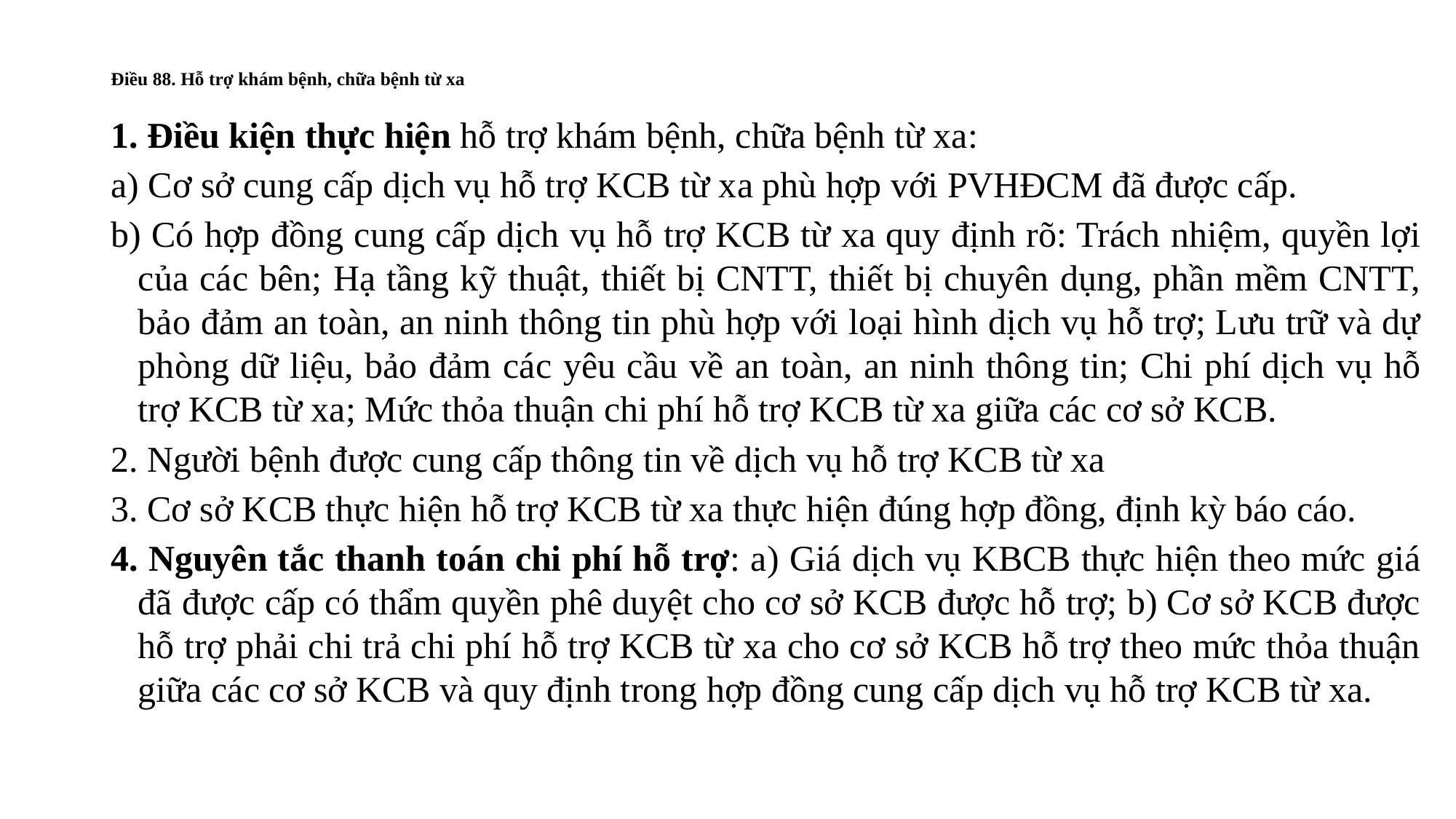

# Điều 88. Hỗ trợ khám bệnh, chữa bệnh từ xa
1. Điều kiện thực hiện hỗ trợ khám bệnh, chữa bệnh từ xa:
a) Cơ sở cung cấp dịch vụ hỗ trợ KCB từ xa phù hợp với PVHĐCM đã được cấp.
b) Có hợp đồng cung cấp dịch vụ hỗ trợ KCB từ xa quy định rõ: Trách nhiệm, quyền lợi của các bên; Hạ tầng kỹ thuật, thiết bị CNTT, thiết bị chuyên dụng, phần mềm CNTT, bảo đảm an toàn, an ninh thông tin phù hợp với loại hình dịch vụ hỗ trợ; Lưu trữ và dự phòng dữ liệu, bảo đảm các yêu cầu về an toàn, an ninh thông tin; Chi phí dịch vụ hỗ trợ KCB từ xa; Mức thỏa thuận chi phí hỗ trợ KCB từ xa giữa các cơ sở KCB.
2. Người bệnh được cung cấp thông tin về dịch vụ hỗ trợ KCB từ xa
3. Cơ sở KCB thực hiện hỗ trợ KCB từ xa thực hiện đúng hợp đồng, định kỳ báo cáo.
4. Nguyên tắc thanh toán chi phí hỗ trợ: a) Giá dịch vụ KBCB thực hiện theo mức giá đã được cấp có thẩm quyền phê duyệt cho cơ sở KCB được hỗ trợ; b) Cơ sở KCB được hỗ trợ phải chi trả chi phí hỗ trợ KCB từ xa cho cơ sở KCB hỗ trợ theo mức thỏa thuận giữa các cơ sở KCB và quy định trong hợp đồng cung cấp dịch vụ hỗ trợ KCB từ xa.